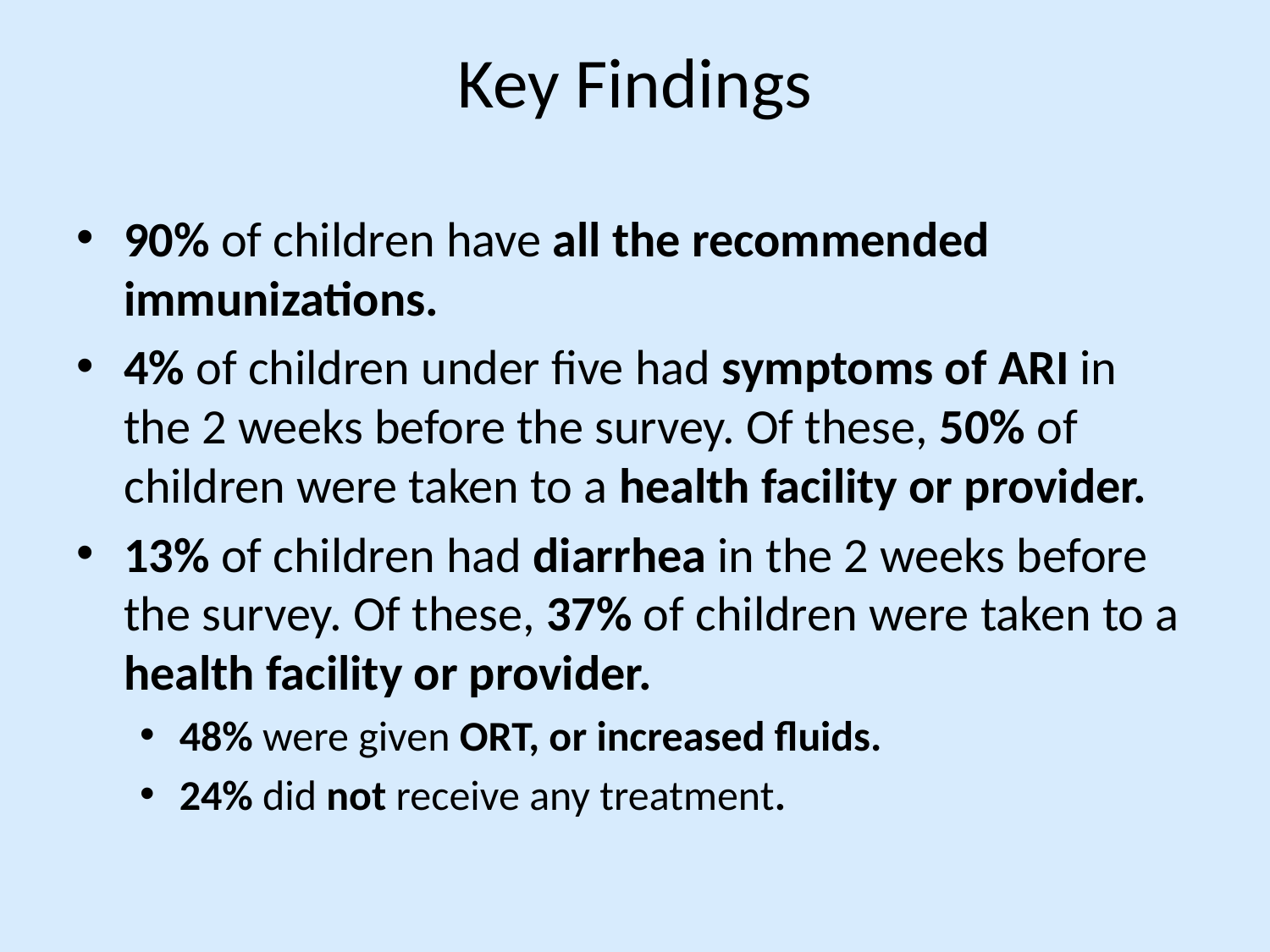

# Key Findings
90% of children have all the recommended immunizations.
4% of children under five had symptoms of ARI in the 2 weeks before the survey. Of these, 50% of children were taken to a health facility or provider.
13% of children had diarrhea in the 2 weeks before the survey. Of these, 37% of children were taken to a health facility or provider.
48% were given ORT, or increased fluids.
24% did not receive any treatment.